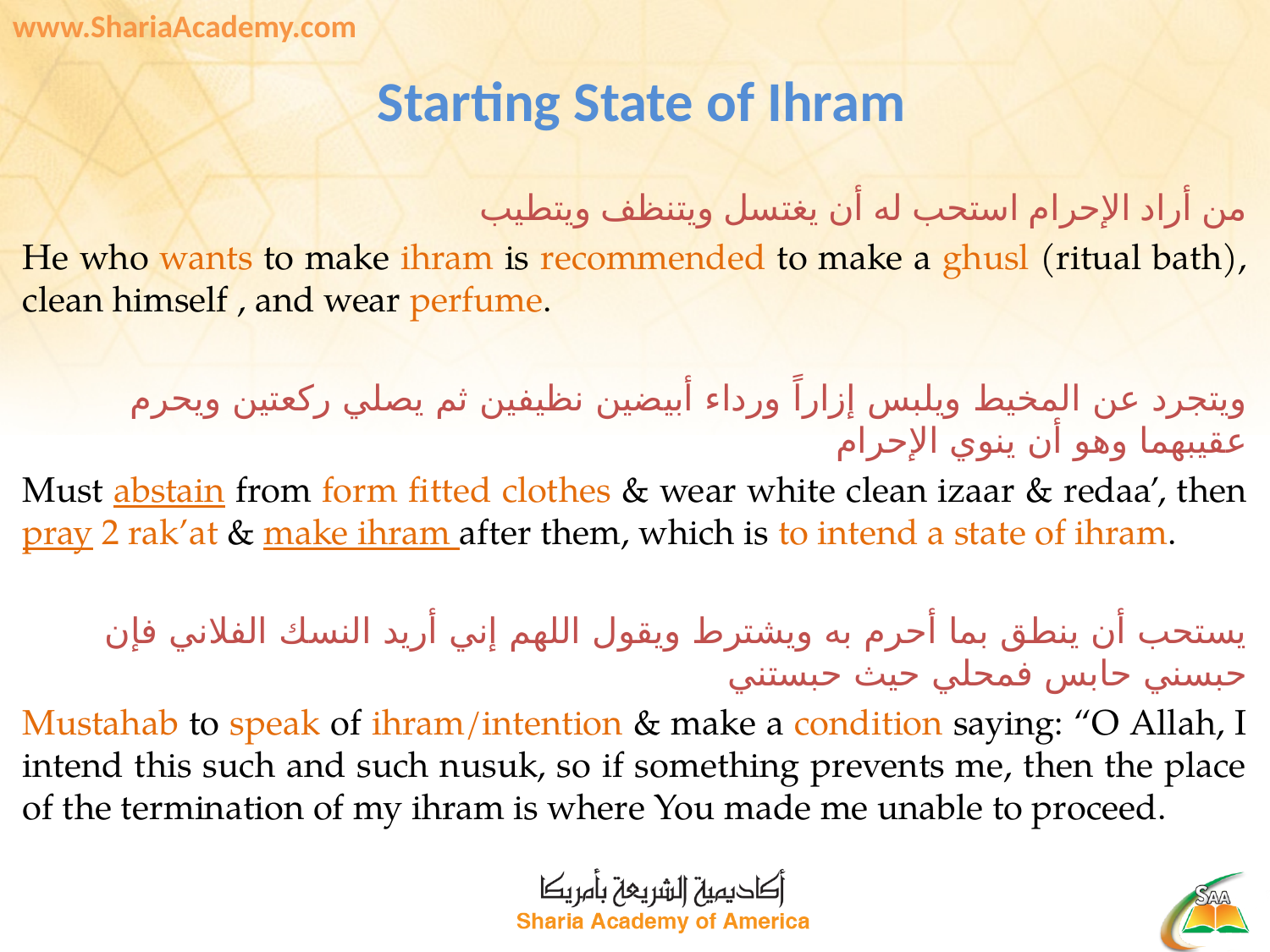

# Starting State of Ihram
من أراد الإحرام استحب له أن يغتسل ويتنظف ويتطيب
He who wants to make ihram is recommended to make a ghusl (ritual bath), clean himself , and wear perfume.

ويتجرد عن المخيط ويلبس إزاراً ورداء أبيضين نظيفين ثم يصلي ركعتين ويحرم عقيبهما وهو أن ينوي الإحرام
Must abstain from form fitted clothes & wear white clean izaar & redaa’, then pray 2 rak’at & make ihram after them, which is to intend a state of ihram.

يستحب أن ينطق بما أحرم به ويشترط ويقول اللهم إني أريد النسك الفلاني فإن حبسني حابس فمحلي حيث حبستني
Mustahab to speak of ihram/intention & make a condition saying: “O Allah, I intend this such and such nusuk, so if something prevents me, then the place of the termination of my ihram is where You made me unable to proceed.